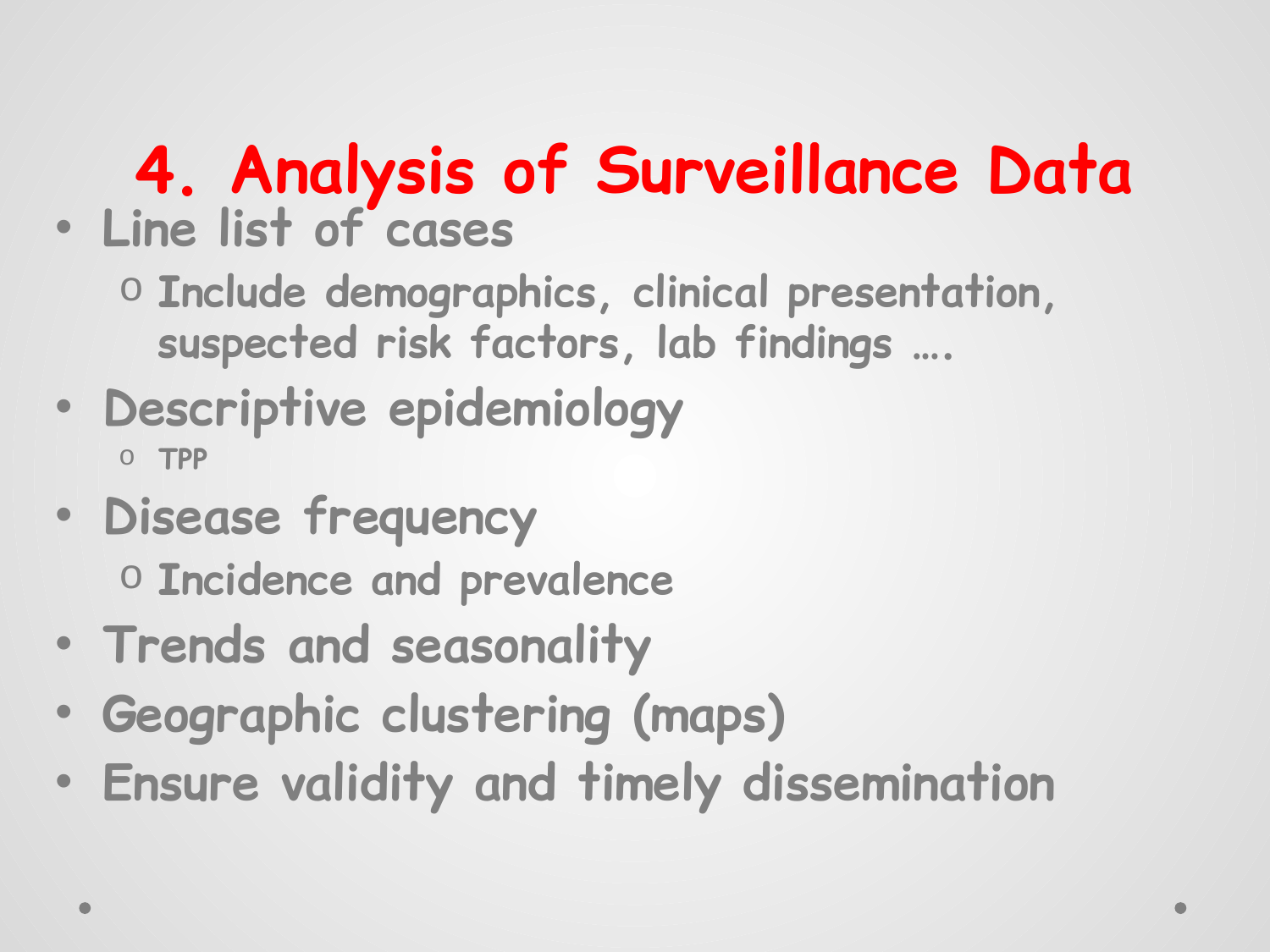

# 4. Analysis of Surveillance Data
Line list of cases
Include demographics, clinical presentation, suspected risk factors, lab findings ….
Descriptive epidemiology
TPP
Disease frequency
Incidence and prevalence
Trends and seasonality
Geographic clustering (maps)
Ensure validity and timely dissemination